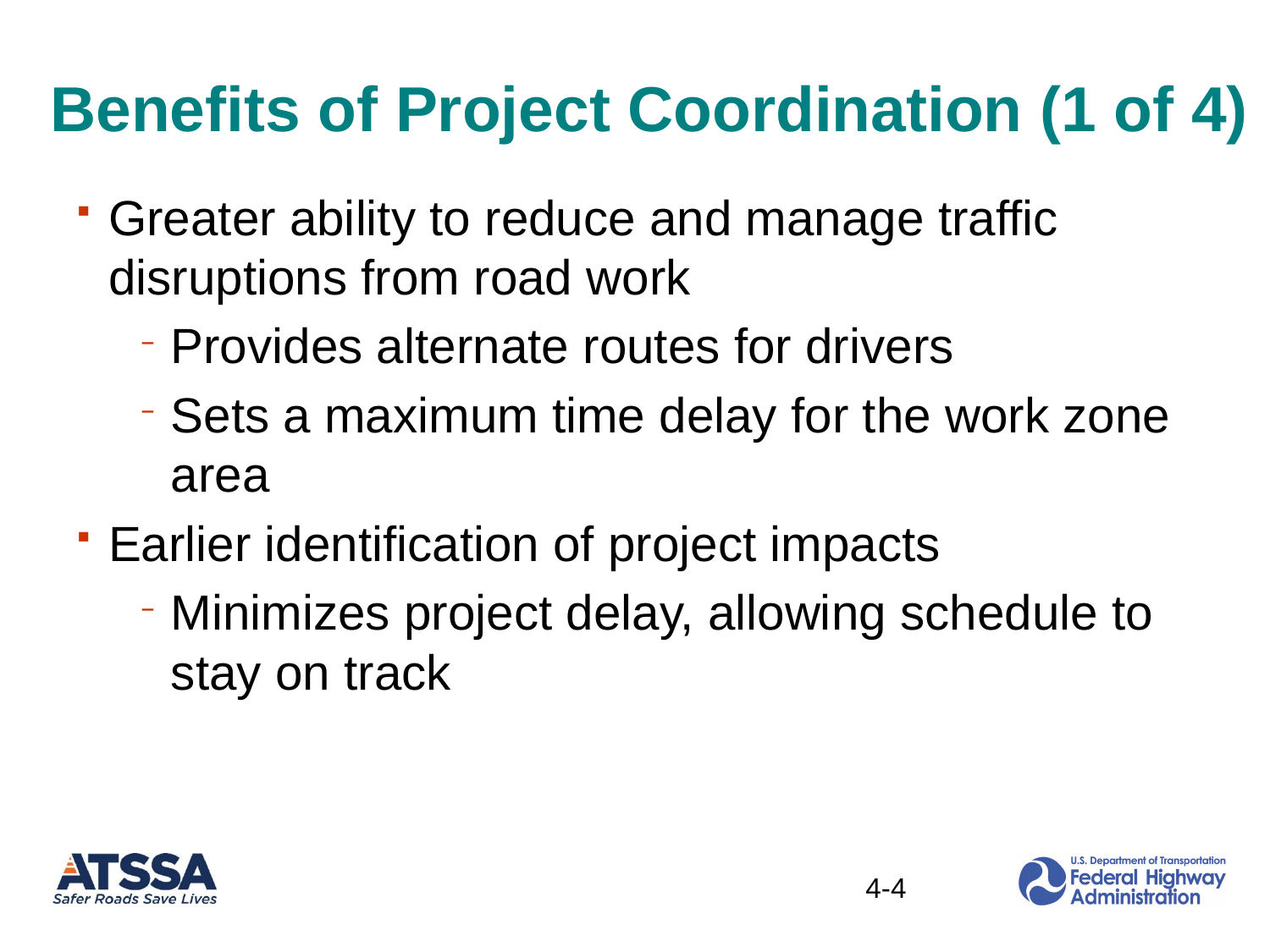

# Benefits of Project Coordination (1 of 4)
Greater ability to reduce and manage traffic disruptions from road work
Provides alternate routes for drivers
Sets a maximum time delay for the work zone area
Earlier identification of project impacts
Minimizes project delay, allowing schedule to stay on track